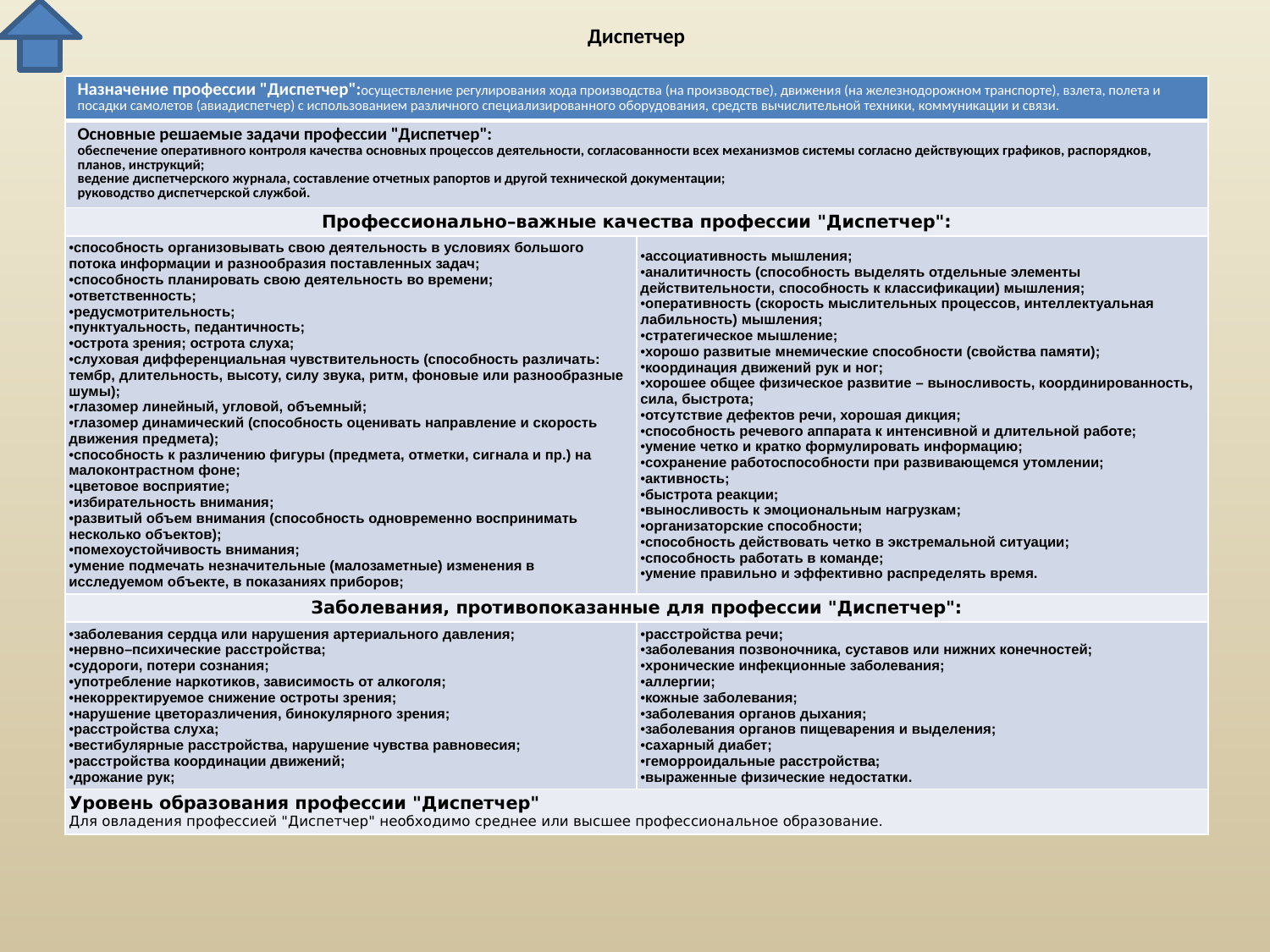

# Диспетчер
| Назначение профессии "Диспетчер":осуществление регулирования хода производства (на производстве), движения (на железнодорожном транспорте), взлета, полета и посадки самолетов (авиадиспетчер) с использованием различного специализированного оборудования, средств вычислительной техники, коммуникации и связи. |  |
| --- | --- |
| Основные решаемые задачи профессии "Диспетчер": обеспечение оперативного контроля качества основных процессов деятельности, согласованности всех механизмов системы согласно действующих графиков, распорядков, планов, инструкций; ведение диспетчерского журнала, составление отчетных рапортов и другой технической документации; руководство диспетчерской службой. |  |
| Профессионально–важные качества профессии "Диспетчер": |  |
| способность организовывать свою деятельность в условиях большого потока информации и разнообразия поставленных задач; способность планировать свою деятельность во времени; ответственность; редусмотрительность; пунктуальность, педантичность; острота зрения; острота слуха; слуховая дифференциальная чувствительность (способность различать: тембр, длительность, высоту, силу звука, ритм, фоновые или разнообразные шумы); глазомер линейный, угловой, объемный; глазомер динамический (способность оценивать направление и скорость движения предмета); способность к различению фигуры (предмета, отметки, сигнала и пр.) на малоконтрастном фоне; цветовое восприятие; избирательность внимания; развитый объем внимания (способность одновременно воспринимать несколько объектов); помехоустойчивость внимания; умение подмечать незначительные (малозаметные) изменения в исследуемом объекте, в показаниях приборов; | ассоциативность мышления; аналитичность (способность выделять отдельные элементы действительности, способность к классификации) мышления; оперативность (скорость мыслительных процессов, интеллектуальная лабильность) мышления; стратегическое мышление; хорошо развитые мнемические способности (свойства памяти); координация движений рук и ног; хорошее общее физическое развитие – выносливость, координированность, сила, быстрота; отсутствие дефектов речи, хорошая дикция; способность речевого аппарата к интенсивной и длительной работе; умение четко и кратко формулировать информацию; сохранение работоспособности при развивающемся утомлении; активность; быстрота реакции; выносливость к эмоциональным нагрузкам; организаторские способности; способность действовать четко в экстремальной ситуации; способность работать в команде; умение правильно и эффективно распределять время. |
| Заболевания, противопоказанные для профессии "Диспетчер": |  |
| заболевания сердца или нарушения артериального давления; нервно–психические расстройства; судороги, потери сознания; употребление наркотиков, зависимость от алкоголя; некорректируемое снижение остроты зрения; нарушение цветоразличения, бинокулярного зрения; расстройства слуха; вестибулярные расстройства, нарушение чувства равновесия; расстройства координации движений; дрожание рук; | расстройства речи; заболевания позвоночника, суставов или нижних конечностей; хронические инфекционные заболевания; аллергии; кожные заболевания; заболевания органов дыхания; заболевания органов пищеварения и выделения; сахарный диабет; геморроидальные расстройства; выраженные физические недостатки. |
| Уровень образования профессии "Диспетчер" Для овладения профессией "Диспетчер" необходимо среднее или высшее профессиональное образование. |  |